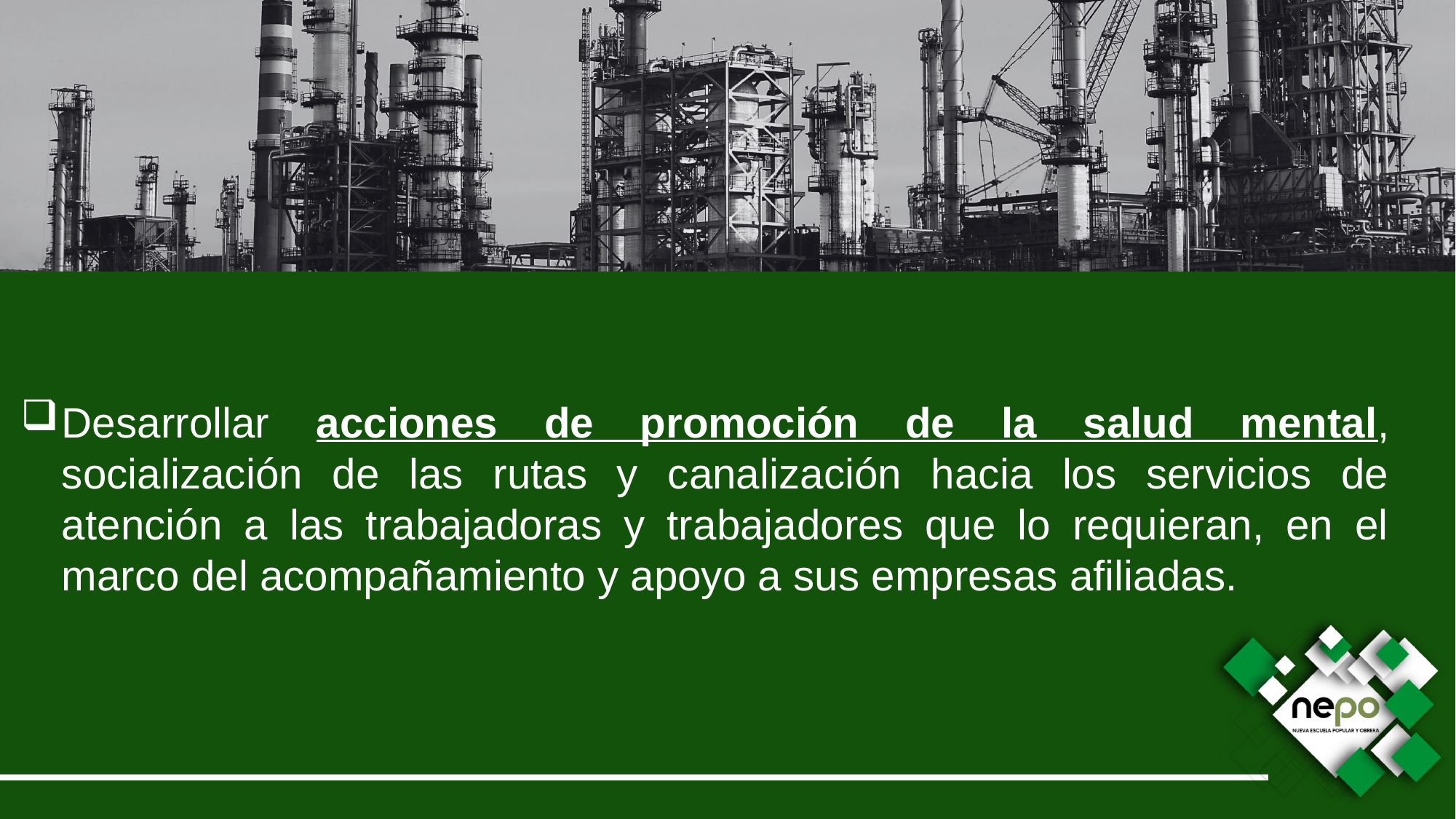

Desarrollar acciones de promoción de la salud mental, socialización de las rutas y canalización hacia los servicios de atención a las trabajadoras y trabajadores que lo requieran, en el marco del acompañamiento y apoyo a sus empresas afiliadas.